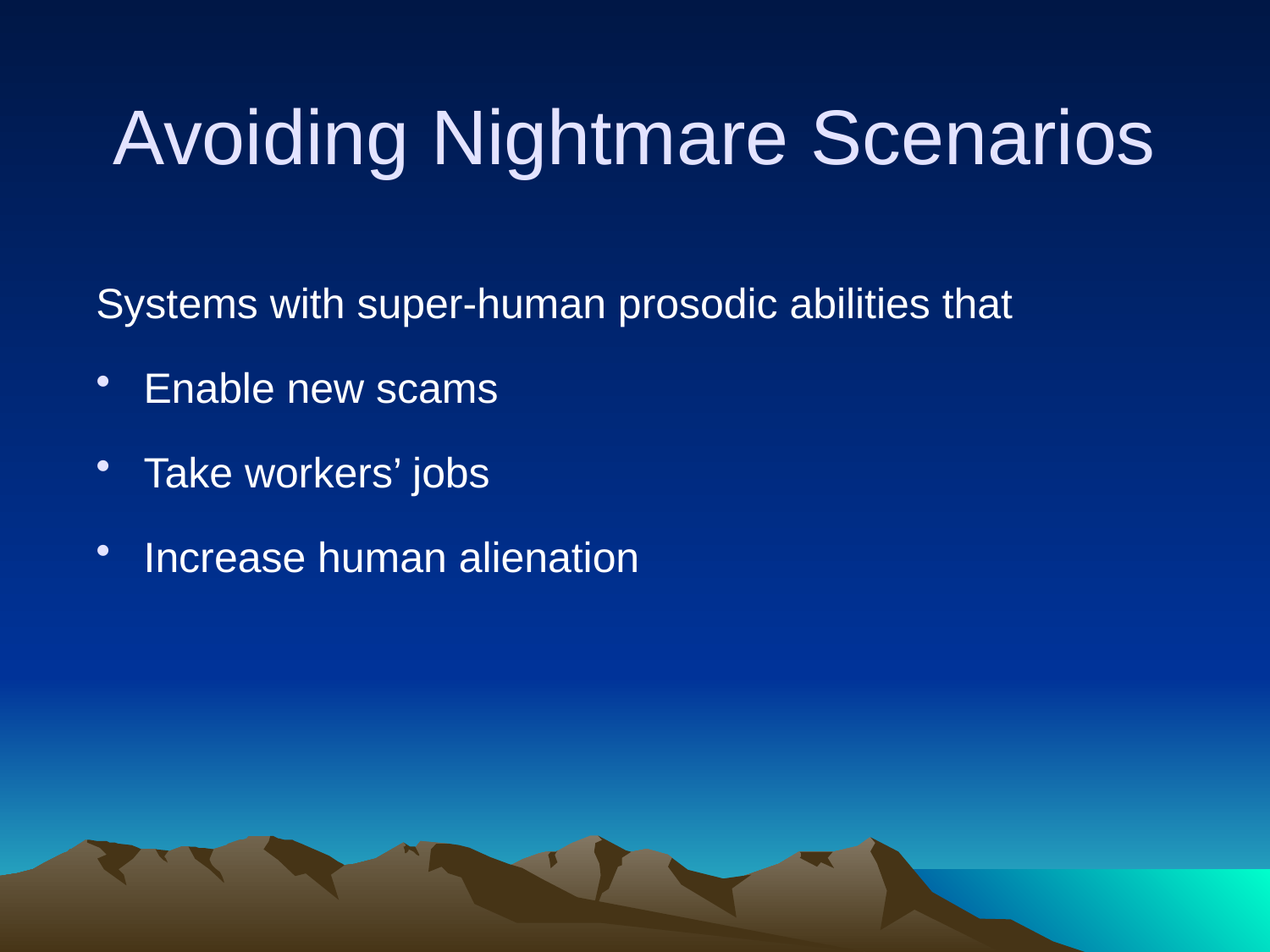

# Avoiding Nightmare Scenarios
Systems with super-human prosodic abilities that
Enable new scams
Take workers’ jobs
Increase human alienation